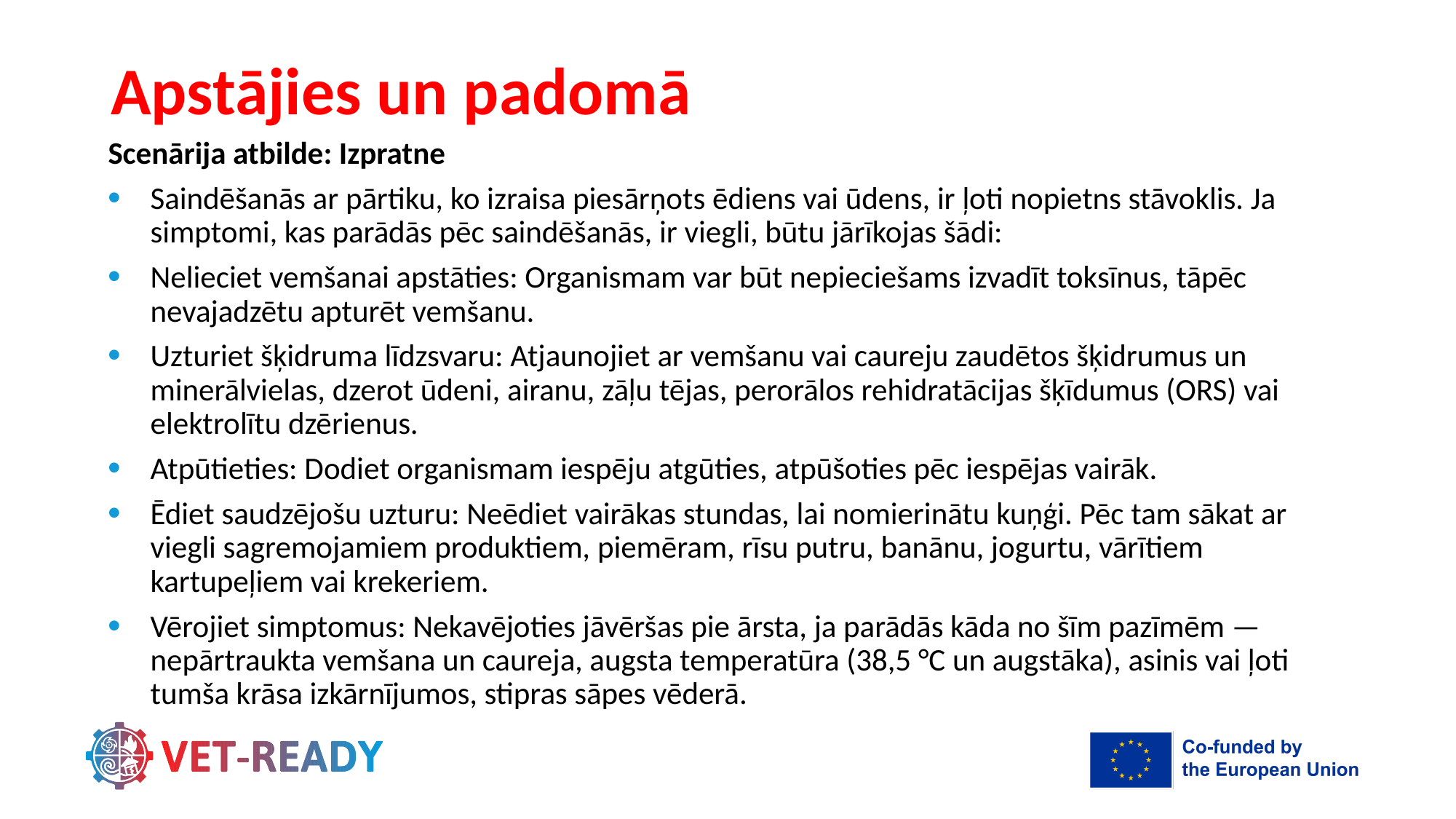

# Apstājies un padomā
Scenārija atbilde: Izpratne
Saindēšanās ar pārtiku, ko izraisa piesārņots ēdiens vai ūdens, ir ļoti nopietns stāvoklis. Ja simptomi, kas parādās pēc saindēšanās, ir viegli, būtu jārīkojas šādi:
Nelieciet vemšanai apstāties: Organismam var būt nepieciešams izvadīt toksīnus, tāpēc nevajadzētu apturēt vemšanu.
Uzturiet šķidruma līdzsvaru: Atjaunojiet ar vemšanu vai caureju zaudētos šķidrumus un minerālvielas, dzerot ūdeni, airanu, zāļu tējas, perorālos rehidratācijas šķīdumus (ORS) vai elektrolītu dzērienus.
Atpūtieties: Dodiet organismam iespēju atgūties, atpūšoties pēc iespējas vairāk.
Ēdiet saudzējošu uzturu: Neēdiet vairākas stundas, lai nomierinātu kuņģi. Pēc tam sākat ar viegli sagremojamiem produktiem, piemēram, rīsu putru, banānu, jogurtu, vārītiem kartupeļiem vai krekeriem.
Vērojiet simptomus: Nekavējoties jāvēršas pie ārsta, ja parādās kāda no šīm pazīmēm — nepārtraukta vemšana un caureja, augsta temperatūra (38,5 °C un augstāka), asinis vai ļoti tumša krāsa izkārnījumos, stipras sāpes vēderā.